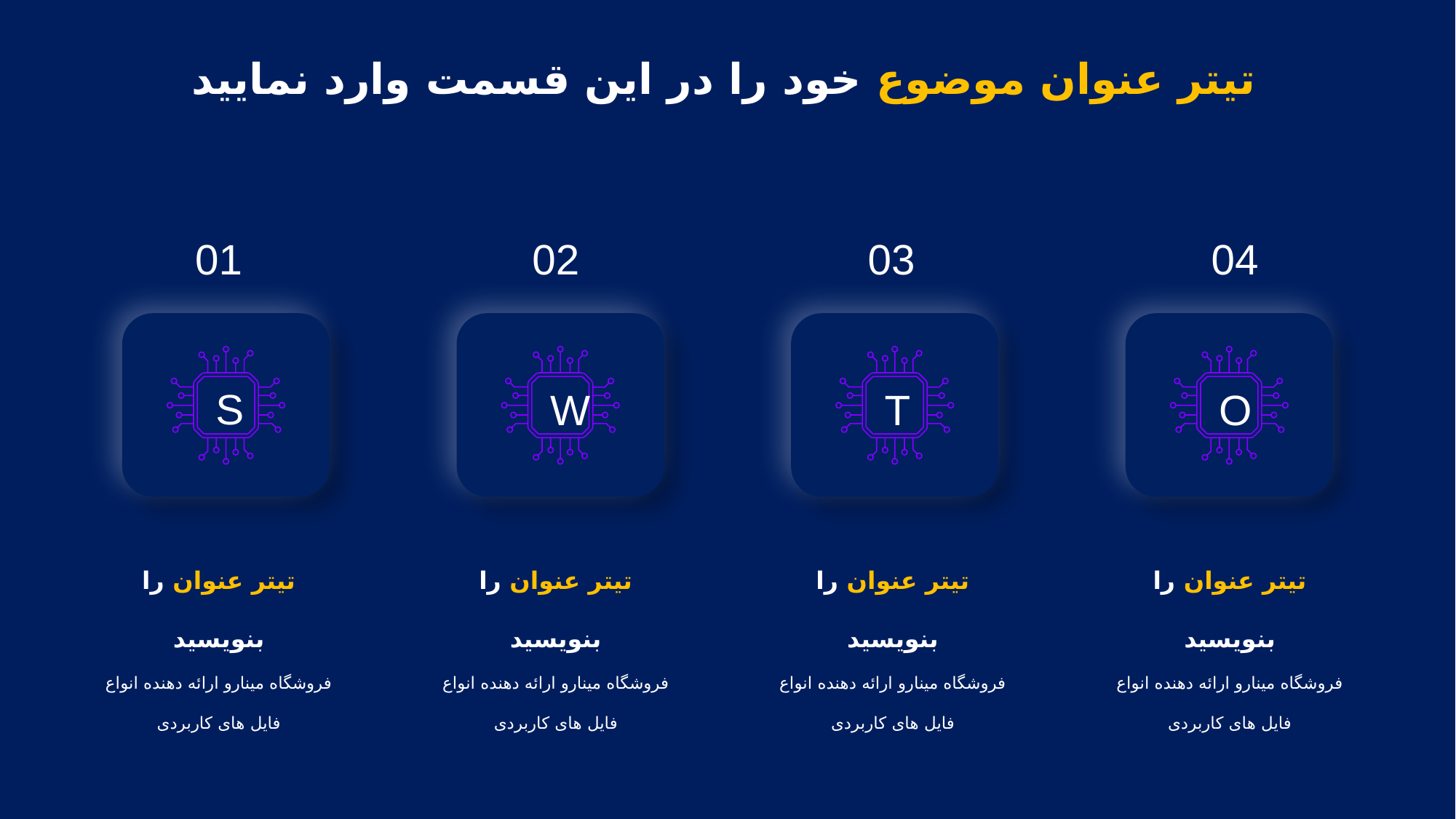

تیتر عنوان موضوع خود را در این قسمت وارد نمایید
01

S
تیتر عنوان را بنویسید
فروشگاه مینارو ارائه دهنده انواع فایل های کاربردی
02

W
تیتر عنوان را بنویسید
فروشگاه مینارو ارائه دهنده انواع فایل های کاربردی
03

T
تیتر عنوان را بنویسید
فروشگاه مینارو ارائه دهنده انواع فایل های کاربردی
04

O
تیتر عنوان را بنویسید
فروشگاه مینارو ارائه دهنده انواع فایل های کاربردی